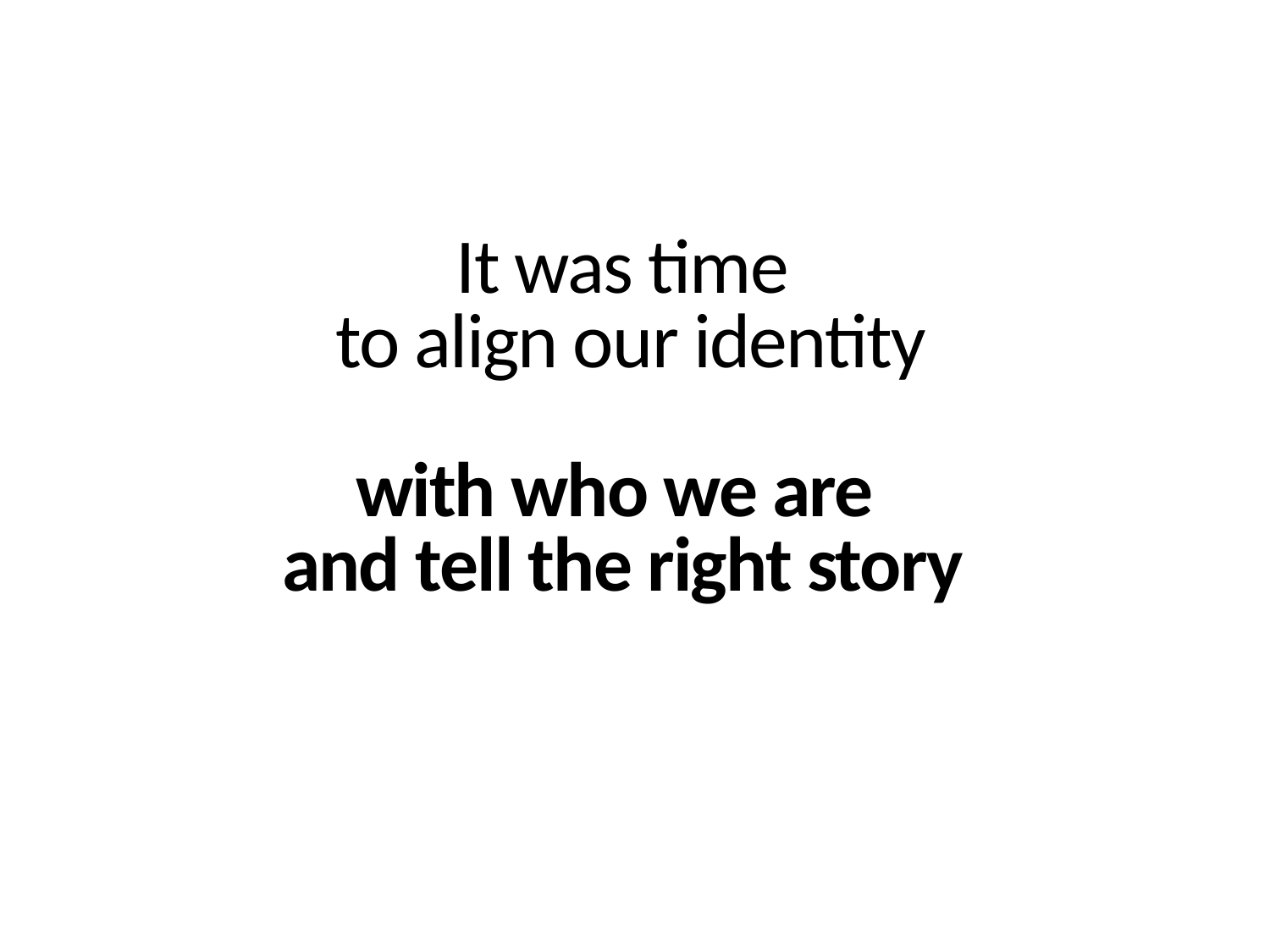

# It was time to align our identity with who we are and tell the right story